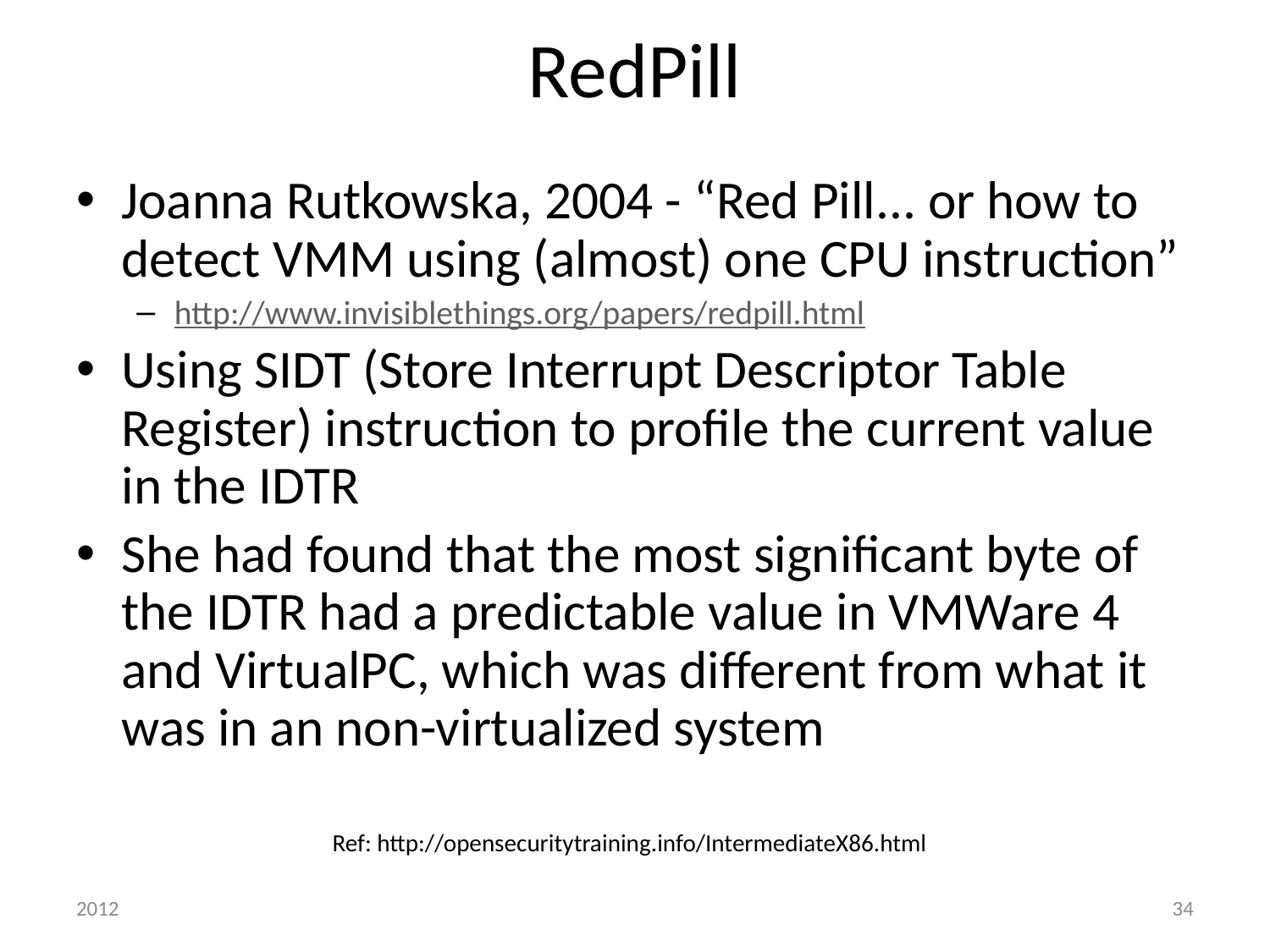

# RedPill
Joanna Rutkowska, 2004 - “Red Pill... or how to detect VMM using (almost) one CPU instruction”
http://www.invisiblethings.org/papers/redpill.html
Using SIDT (Store Interrupt Descriptor Table Register) instruction to profile the current value in the IDTR
She had found that the most significant byte of the IDTR had a predictable value in VMWare 4 and VirtualPC, which was different from what it was in an non-virtualized system

Ref: http://opensecuritytraining.info/IntermediateX86.html

2012

34